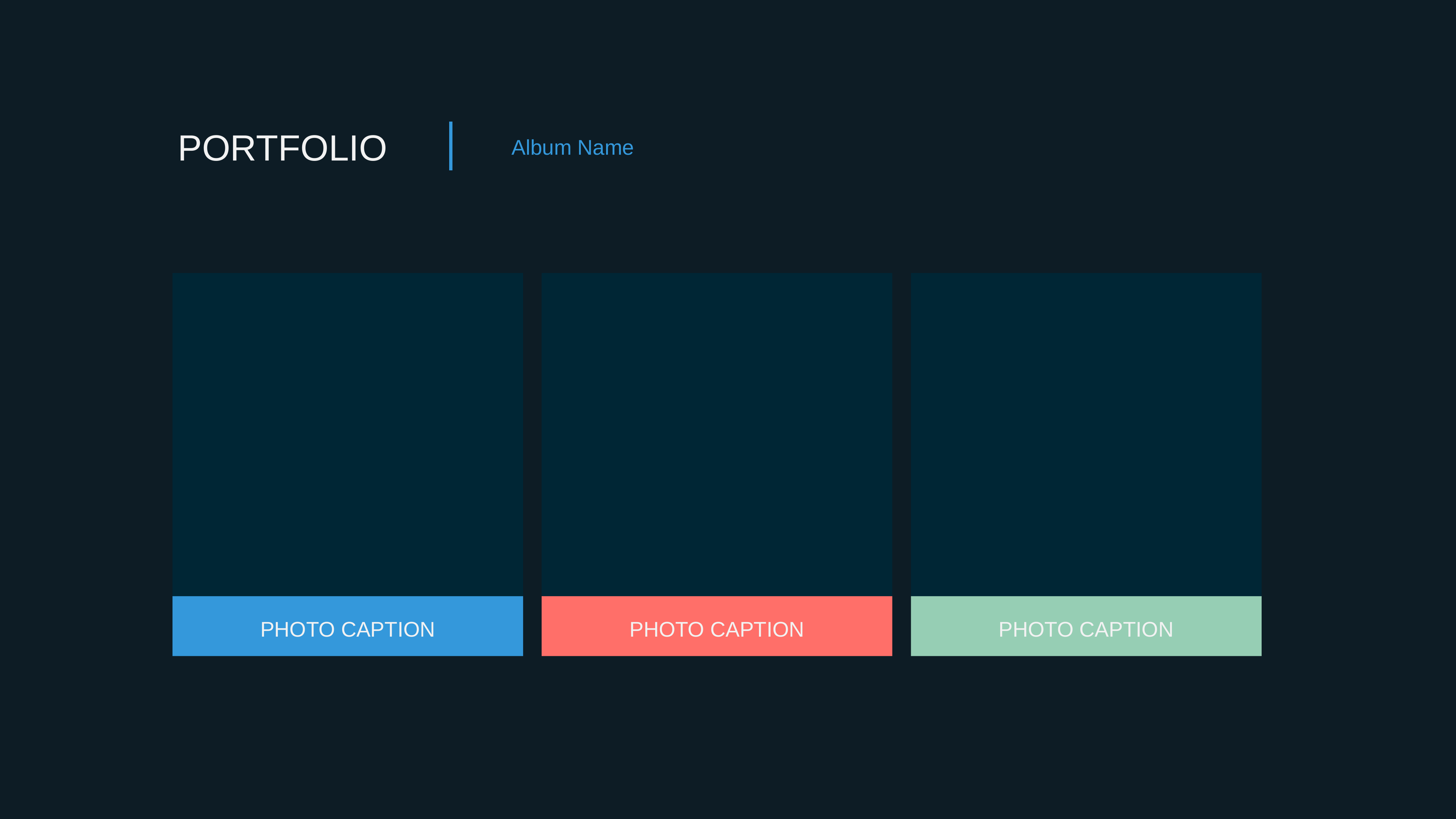

PORTFOLIO
Album Name

PHOTO CAPTION
PHOTO CAPTION
PHOTO CAPTION